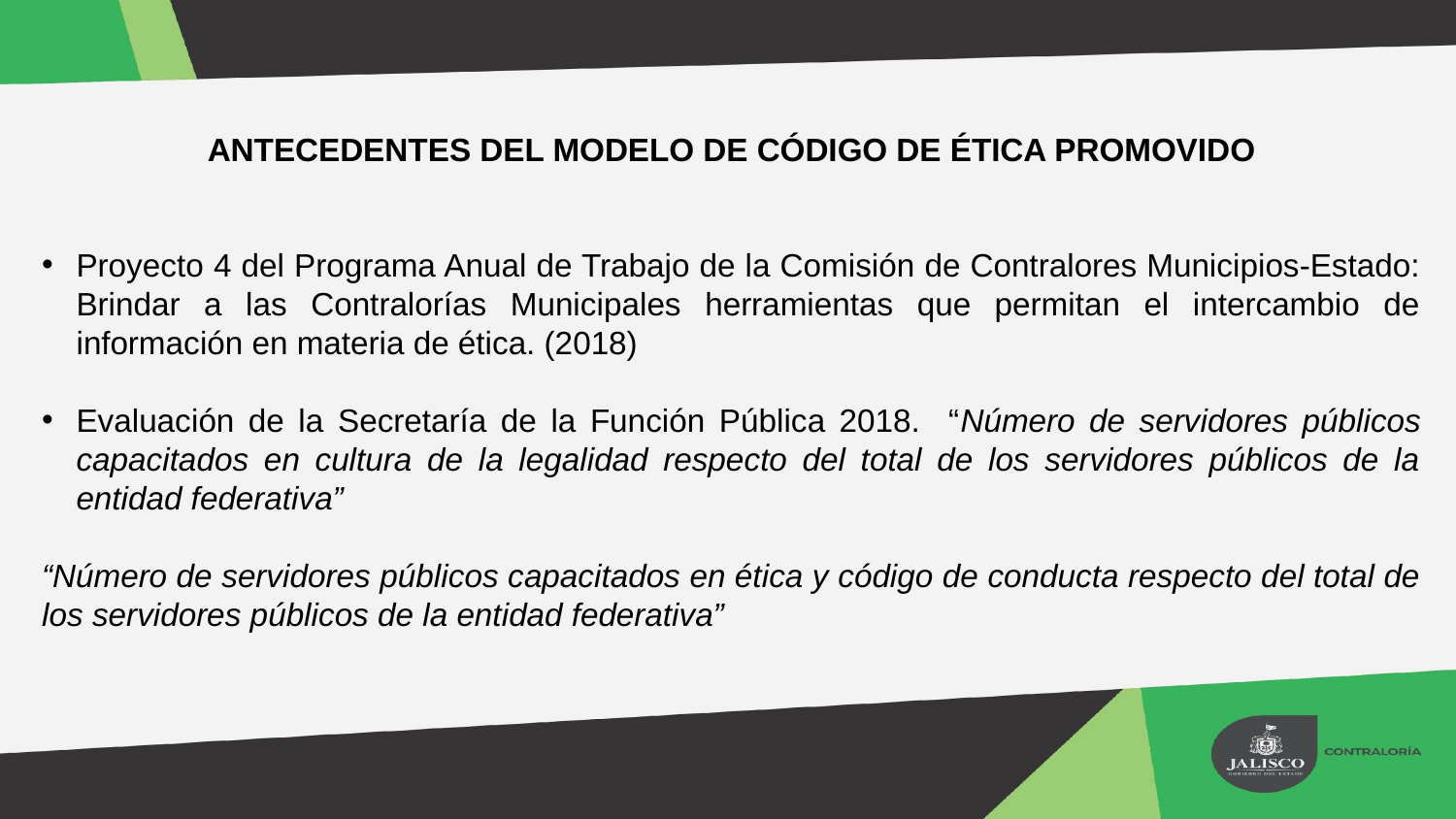

ANTECEDENTES DEL MODELO DE CÓDIGO DE ÉTICA PROMOVIDO

Proyecto 4 del Programa Anual de Trabajo de la Comisión de Contralores Municipios-Estado: Brindar a las Contralorías Municipales herramientas que permitan el intercambio de información en materia de ética. (2018)

Evaluación de la Secretaría de la Función Pública 2018.  “Número de servidores públicos capacitados en cultura de la legalidad respecto del total de los servidores públicos de la entidad federativa”

“Número de servidores públicos capacitados en ética y código de conducta respecto del total de los servidores públicos de la entidad federativa”